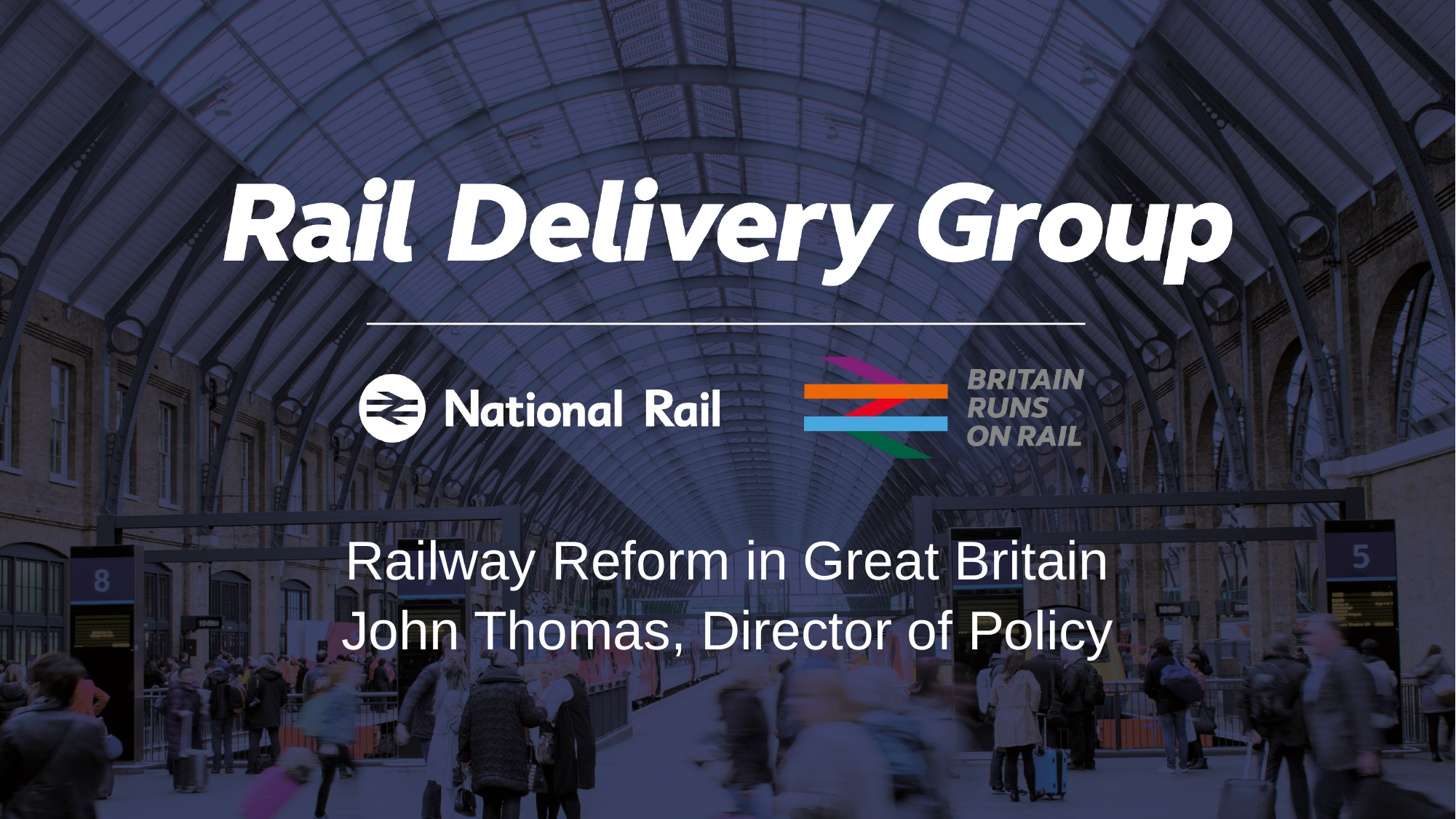

Railway Reform in Great Britain
John Thomas, Director of Policy